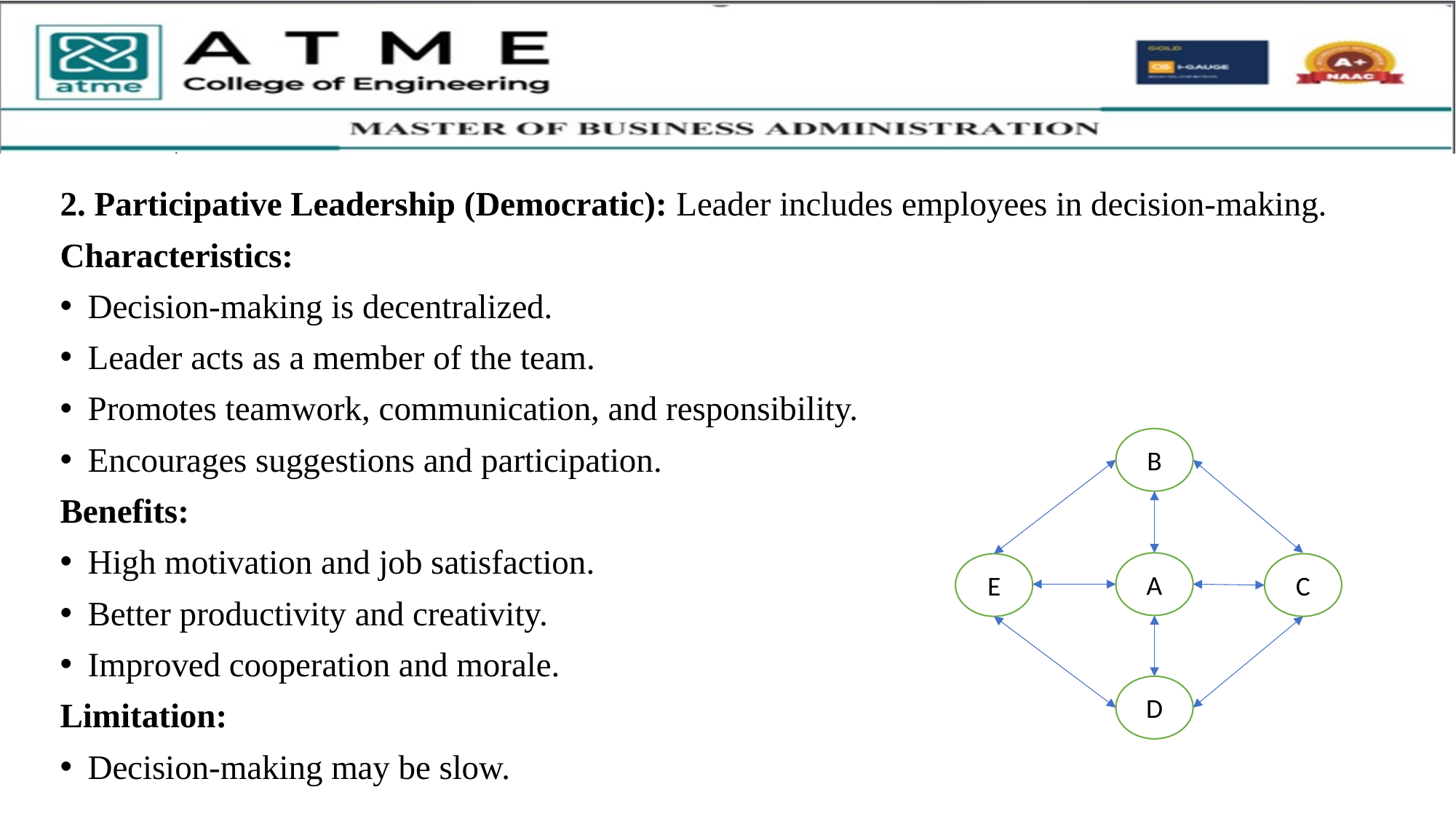

2. Participative Leadership (Democratic): Leader includes employees in decision-making.
Characteristics:
Decision-making is decentralized.
Leader acts as a member of the team.
Promotes teamwork, communication, and responsibility.
Encourages suggestions and participation.
Benefits:
High motivation and job satisfaction.
Better productivity and creativity.
Improved cooperation and morale.
Limitation:
Decision-making may be slow.

B
A
E
C
D